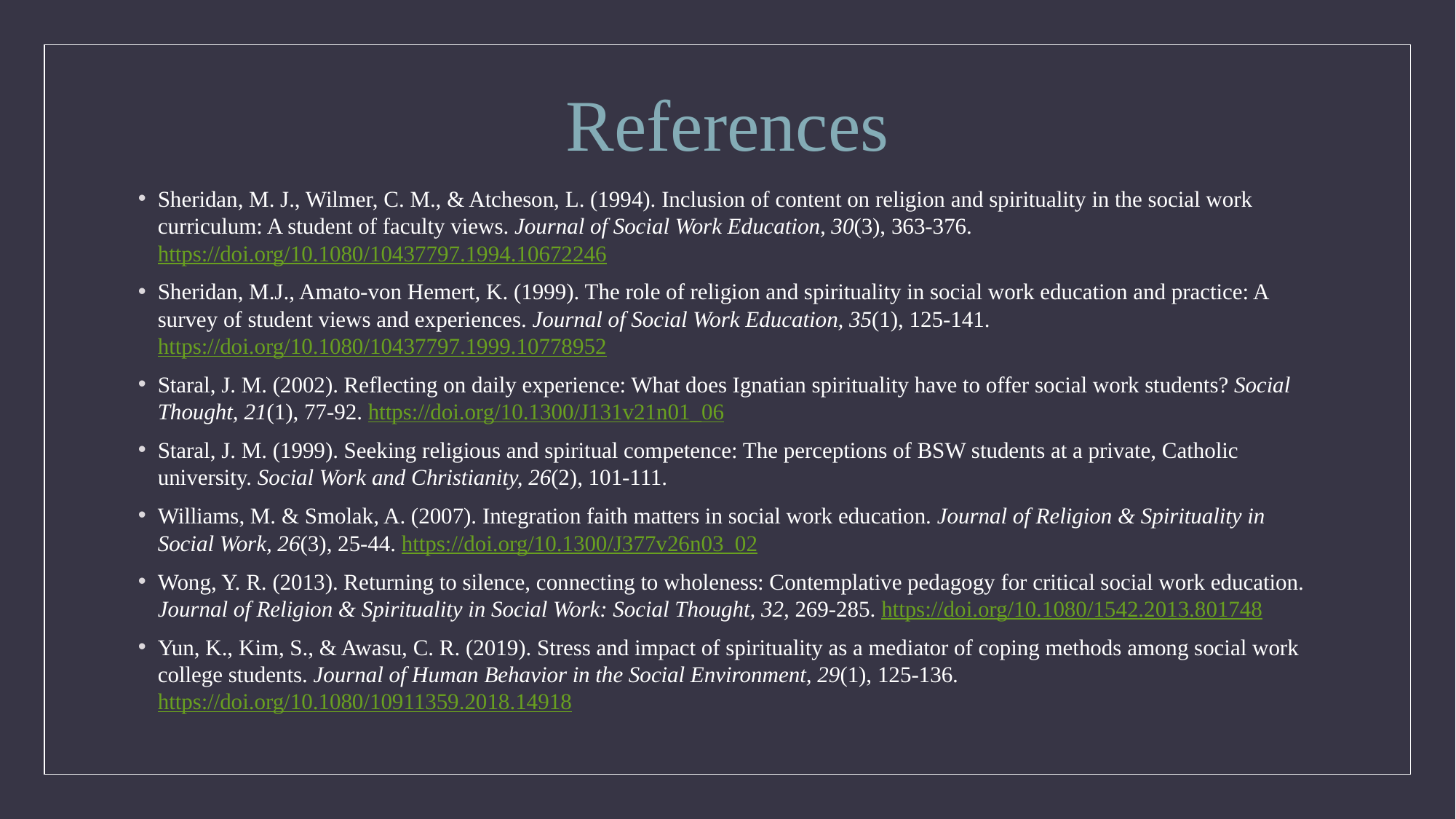

# References
Sheridan, M. J., Wilmer, C. M., & Atcheson, L. (1994). Inclusion of content on religion and spirituality in the social work curriculum: A student of faculty views. Journal of Social Work Education, 30(3), 363-376. https://doi.org/10.1080/10437797.1994.10672246
Sheridan, M.J., Amato-von Hemert, K. (1999). The role of religion and spirituality in social work education and practice: A survey of student views and experiences. Journal of Social Work Education, 35(1), 125-141. https://doi.org/10.1080/10437797.1999.10778952
Staral, J. M. (2002). Reflecting on daily experience: What does Ignatian spirituality have to offer social work students? Social Thought, 21(1), 77-92. https://doi.org/10.1300/J131v21n01_06
Staral, J. M. (1999). Seeking religious and spiritual competence: The perceptions of BSW students at a private, Catholic university. Social Work and Christianity, 26(2), 101-111.
Williams, M. & Smolak, A. (2007). Integration faith matters in social work education. Journal of Religion & Spirituality in Social Work, 26(3), 25-44. https://doi.org/10.1300/J377v26n03_02
Wong, Y. R. (2013). Returning to silence, connecting to wholeness: Contemplative pedagogy for critical social work education. Journal of Religion & Spirituality in Social Work: Social Thought, 32, 269-285. https://doi.org/10.1080/1542.2013.801748
Yun, K., Kim, S., & Awasu, C. R. (2019). Stress and impact of spirituality as a mediator of coping methods among social work college students. Journal of Human Behavior in the Social Environment, 29(1), 125-136. https://doi.org/10.1080/10911359.2018.14918